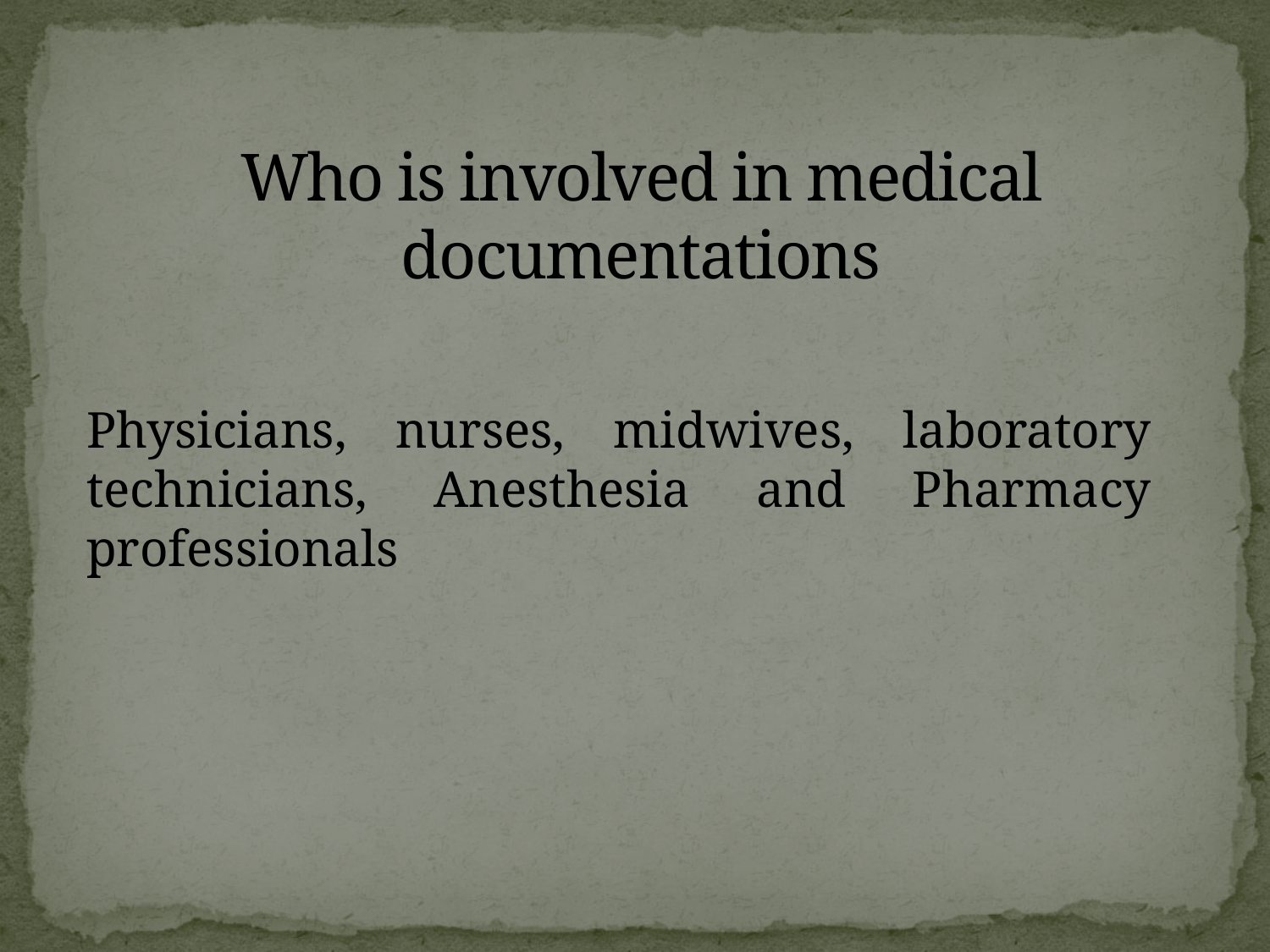

# Who is involved in medical documentations
Physicians, nurses, midwives, laboratory technicians, Anesthesia and Pharmacy professionals